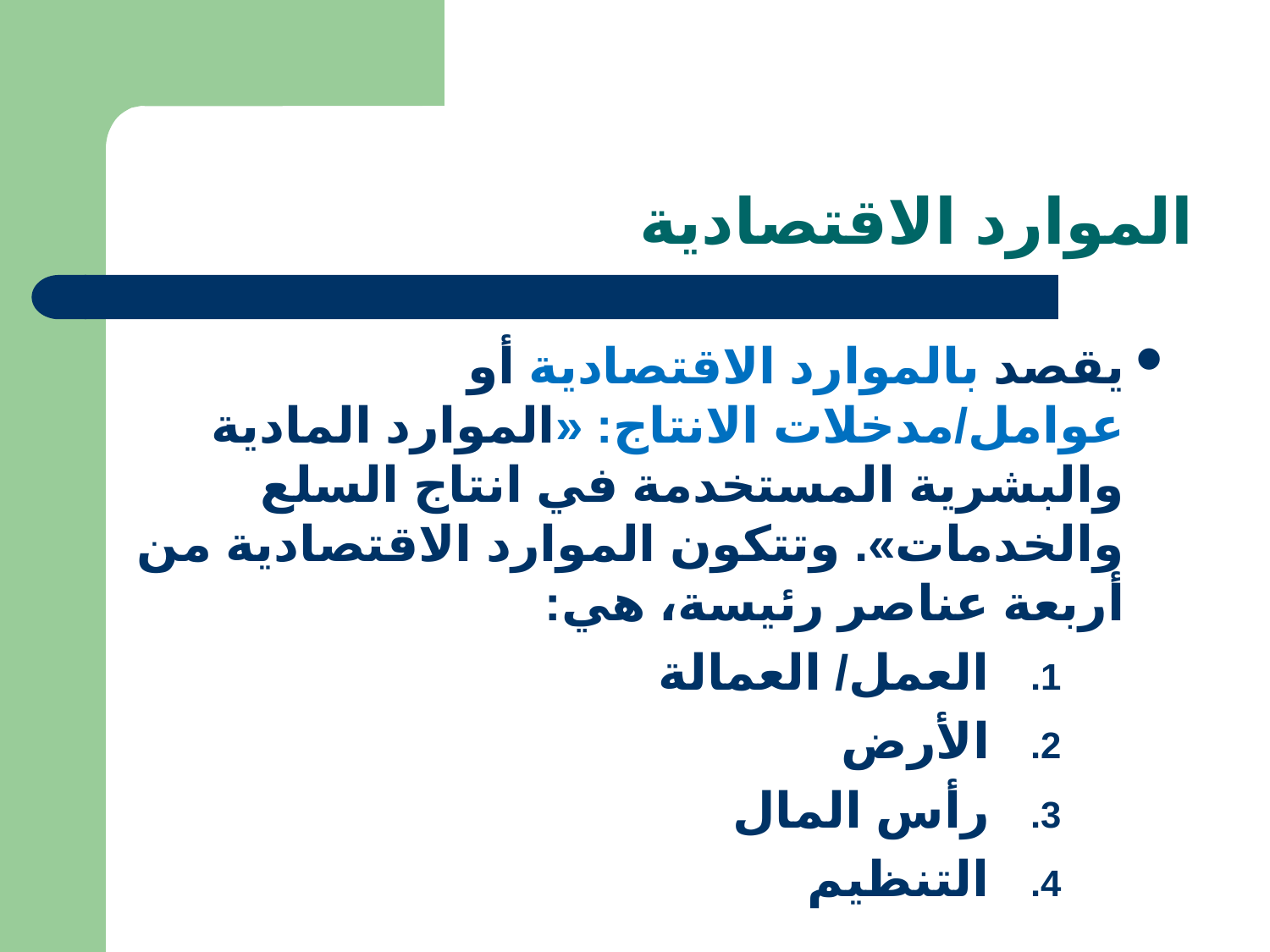

# الموارد الاقتصادية
يقصد بالموارد الاقتصادية أو عوامل/مدخلات الانتاج: «الموارد المادية والبشرية المستخدمة في انتاج السلع والخدمات». وتتكون الموارد الاقتصادية من أربعة عناصر رئيسة، هي:
العمل/ العمالة
الأرض
رأس المال
التنظيم